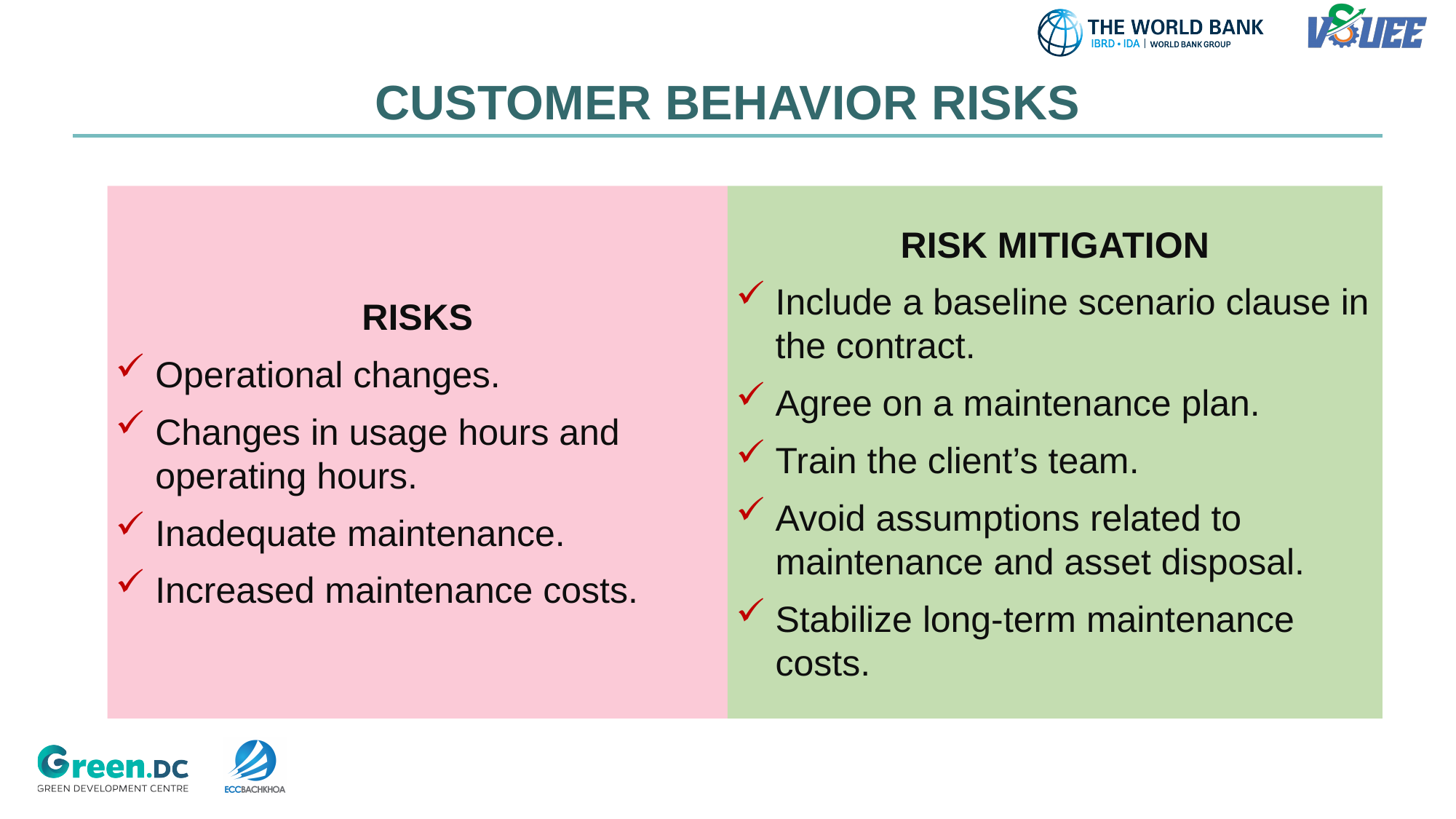

CUSTOMER BEHAVIOR RISKS
RISKS
Operational changes.
Changes in usage hours and operating hours.
Inadequate maintenance.
Increased maintenance costs.
RISK MITIGATION
Include a baseline scenario clause in the contract.
Agree on a maintenance plan.
Train the client’s team.
Avoid assumptions related to maintenance and asset disposal.
Stabilize long-term maintenance costs.